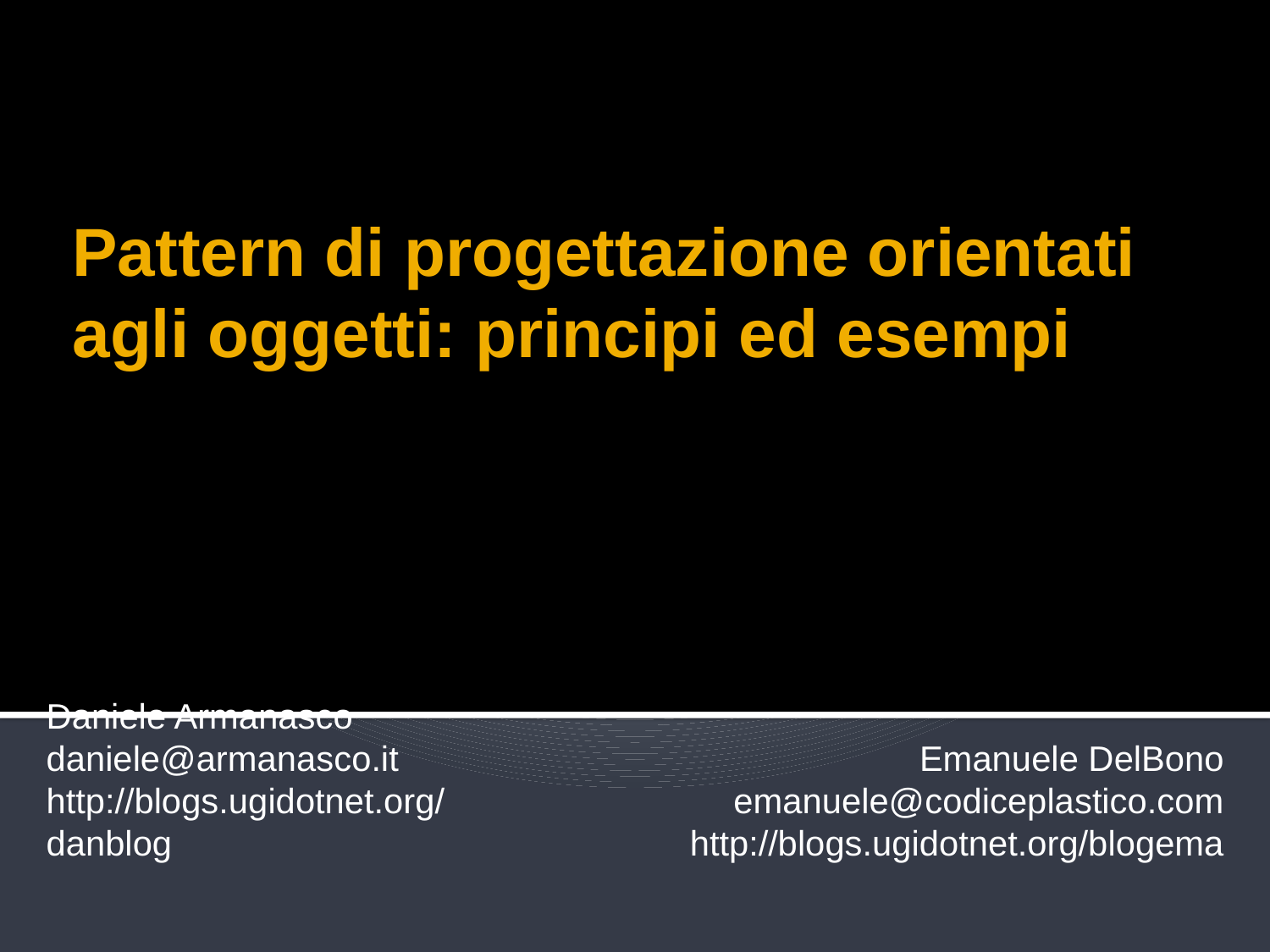

# Pattern di progettazione orientati agli oggetti: principi ed esempi
Daniele Armanasco
daniele@armanasco.it
http://blogs.ugidotnet.org/danblog
Emanuele DelBono
emanuele@codiceplastico.com
http://blogs.ugidotnet.org/blogema